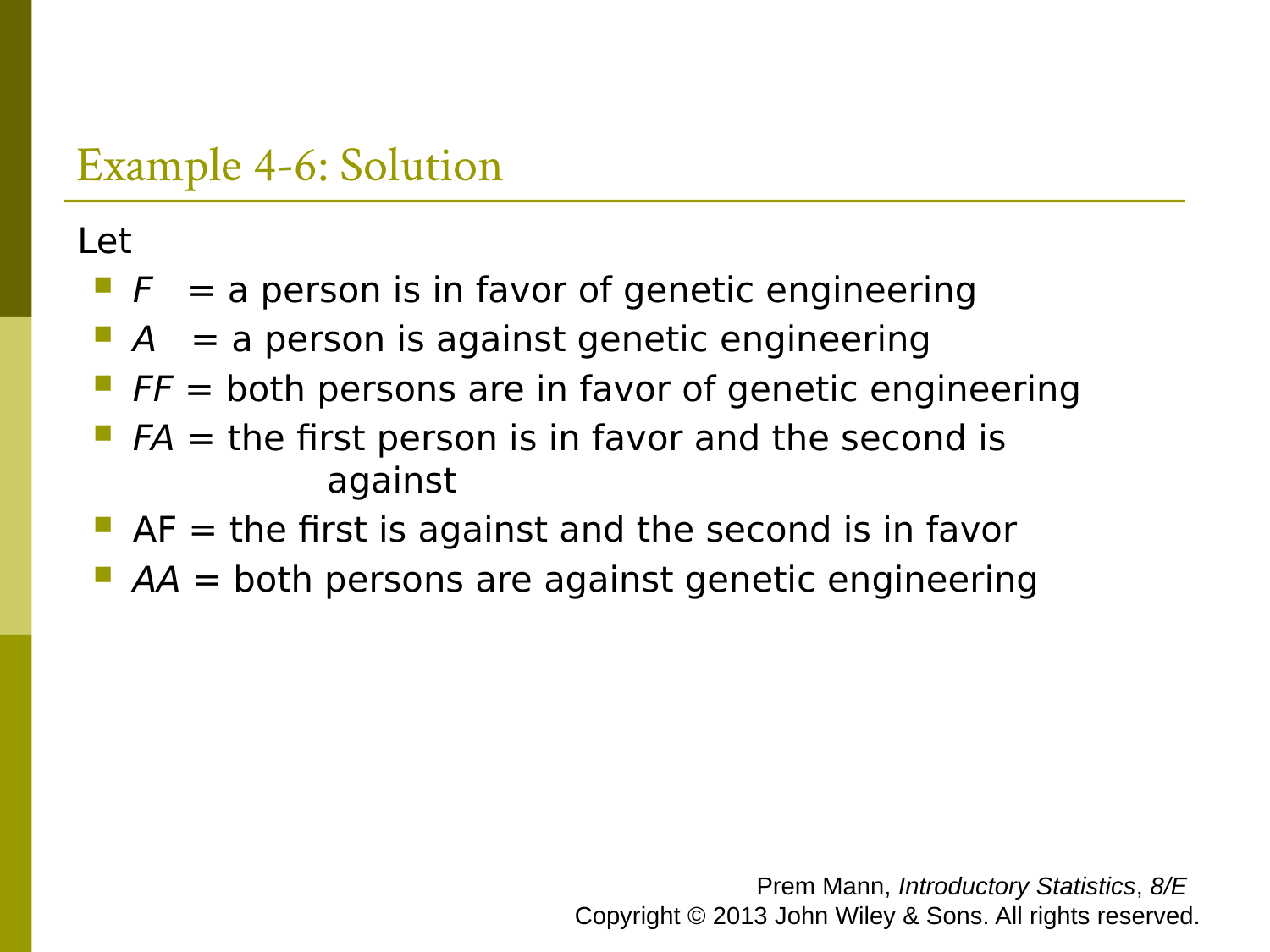

# Example 4-6: Solution
Let
F   = a person is in favor of genetic engineering
A   = a person is against genetic engineering
FF = both persons are in favor of genetic engineering
FA = the first person is in favor and the second is   	      	      against
AF = the first is against and the second is in favor
AA = both persons are against genetic engineering
                          Prem Mann, Introductory Statistics, 8/E Copyright © 2013 John Wiley & Sons. All rights reserved.